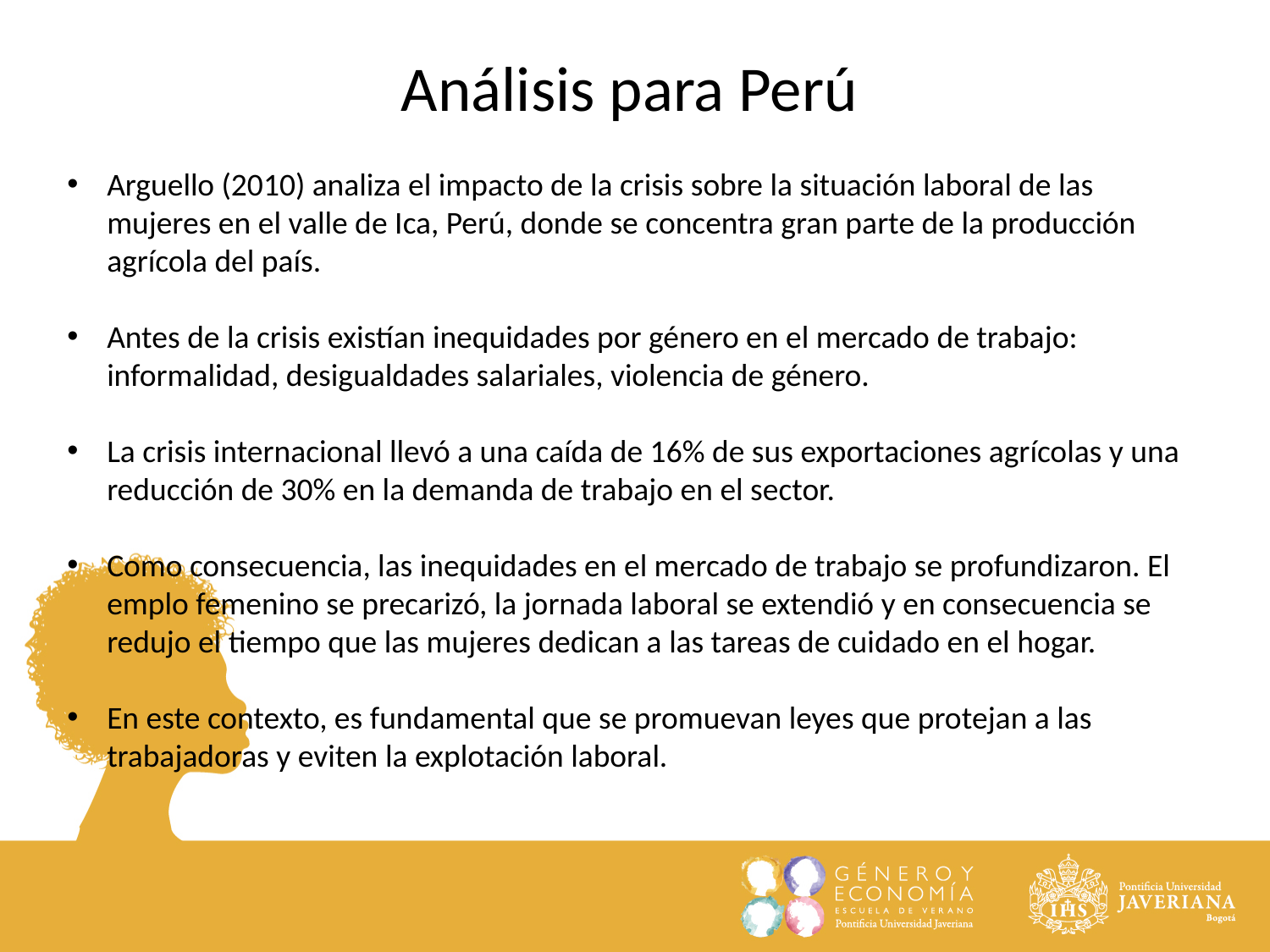

Análisis para Perú
Arguello (2010) analiza el impacto de la crisis sobre la situación laboral de las mujeres en el valle de Ica, Perú, donde se concentra gran parte de la producción agrícola del país.

Antes de la crisis existían inequidades por género en el mercado de trabajo: informalidad, desigualdades salariales, violencia de género.

La crisis internacional llevó a una caída de 16% de sus exportaciones agrícolas y una reducción de 30% en la demanda de trabajo en el sector.

Como consecuencia, las inequidades en el mercado de trabajo se profundizaron. El emplo femenino se precarizó, la jornada laboral se extendió y en consecuencia se redujo el tiempo que las mujeres dedican a las tareas de cuidado en el hogar.

En este contexto, es fundamental que se promuevan leyes que protejan a las trabajadoras y eviten la explotación laboral.